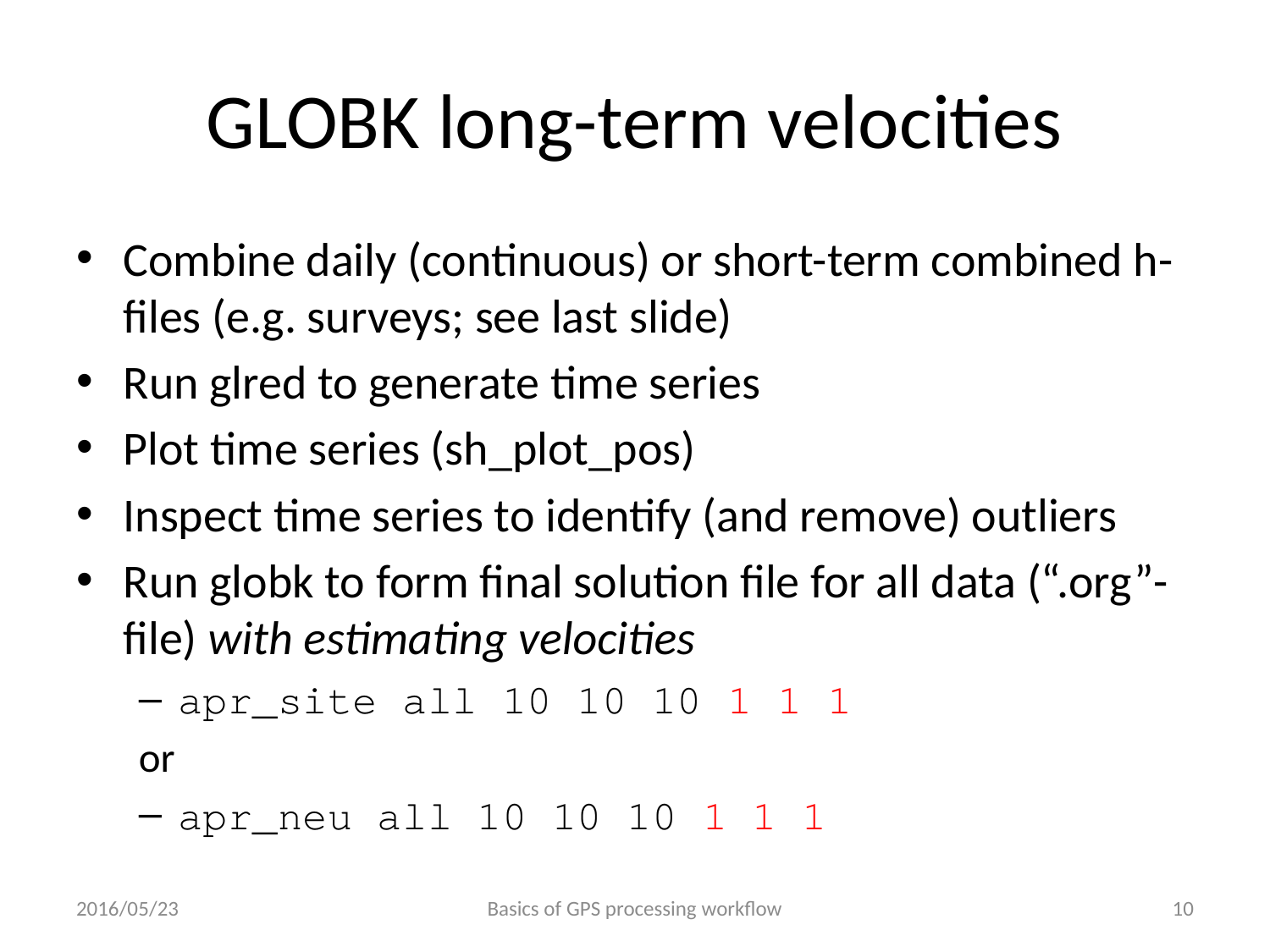

# GLOBK long-term velocities
Combine daily (continuous) or short-term combined h-files (e.g. surveys; see last slide)
Run glred to generate time series
Plot time series (sh_plot_pos)
Inspect time series to identify (and remove) outliers
Run globk to form final solution file for all data (“.org”-file) with estimating velocities
apr_site all 10 10 10 1 1 1
or
apr_neu all 10 10 10 1 1 1
2016/05/23
Basics of GPS processing workflow
10